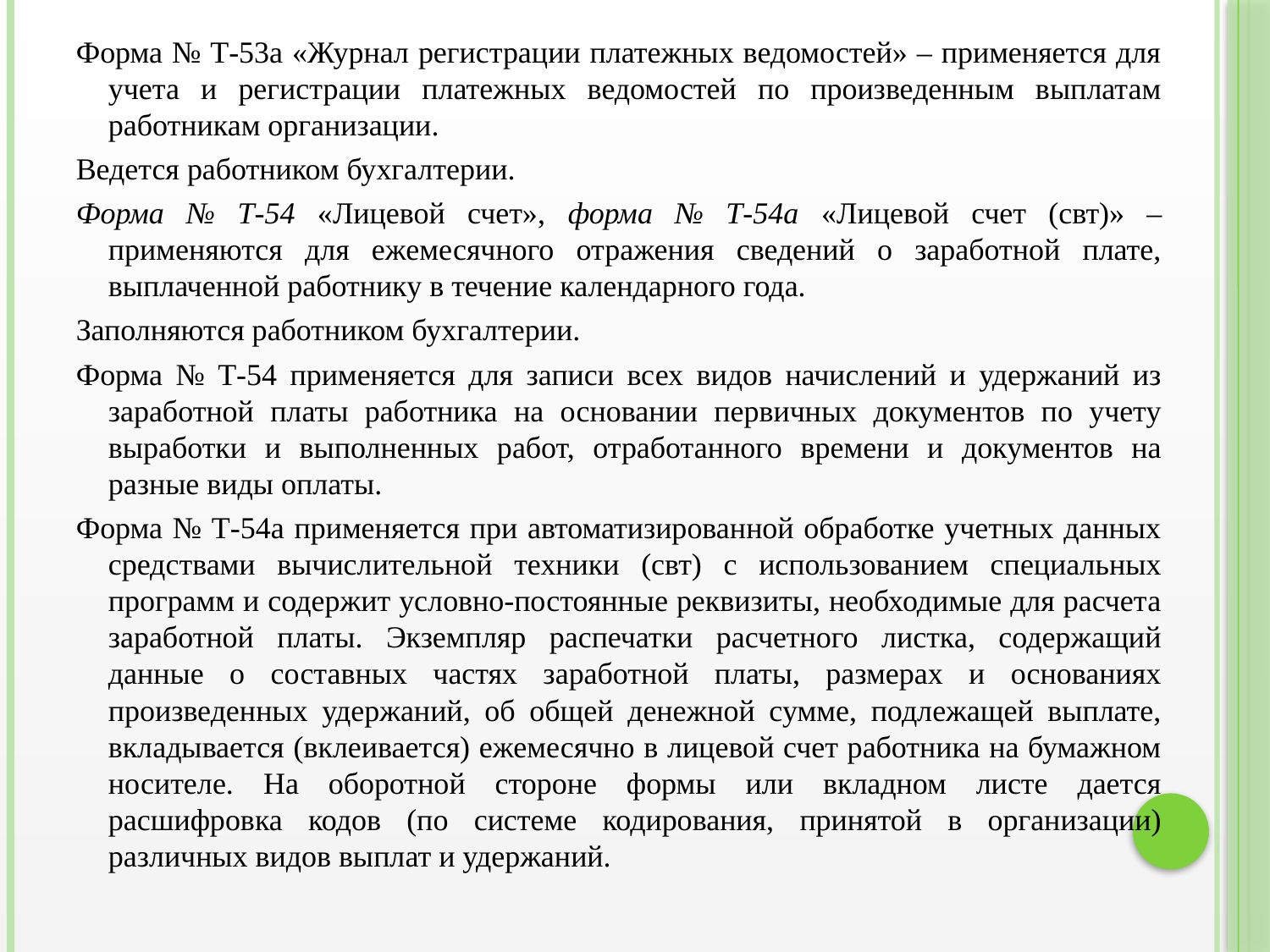

Форма № Т-53а «Журнал регистрации платежных ведомостей» – применяется для учета и регистрации платежных ведомостей по произведенным выплатам работникам организации.
Ведется работником бухгалтерии.
Форма № Т-54 «Лицевой счет», форма № Т-54а «Лицевой счет (свт)» – применяются для ежемесячного отражения сведений о заработной плате, выплаченной работнику в течение календарного года.
Заполняются работником бухгалтерии.
Форма № Т-54 применяется для записи всех видов начислений и удержаний из заработной платы работника на основании первичных документов по учету выработки и выполненных работ, отработанного времени и документов на разные виды оплаты.
Форма № Т-54а применяется при автоматизированной обработке учетных данных средствами вычислительной техники (свт) с использованием специальных программ и содержит условно-постоянные реквизиты, необходимые для расчета заработной платы. Экземпляр распечатки расчетного листка, содержащий данные о составных частях заработной платы, размерах и основаниях произведенных удержаний, об общей денежной сумме, подлежащей выплате, вкладывается (вклеивается) ежемесячно в лицевой счет работника на бумажном носителе. На оборотной стороне формы или вкладном листе дается расшифровка кодов (по системе кодирования, принятой в организации) различных видов выплат и удержаний.